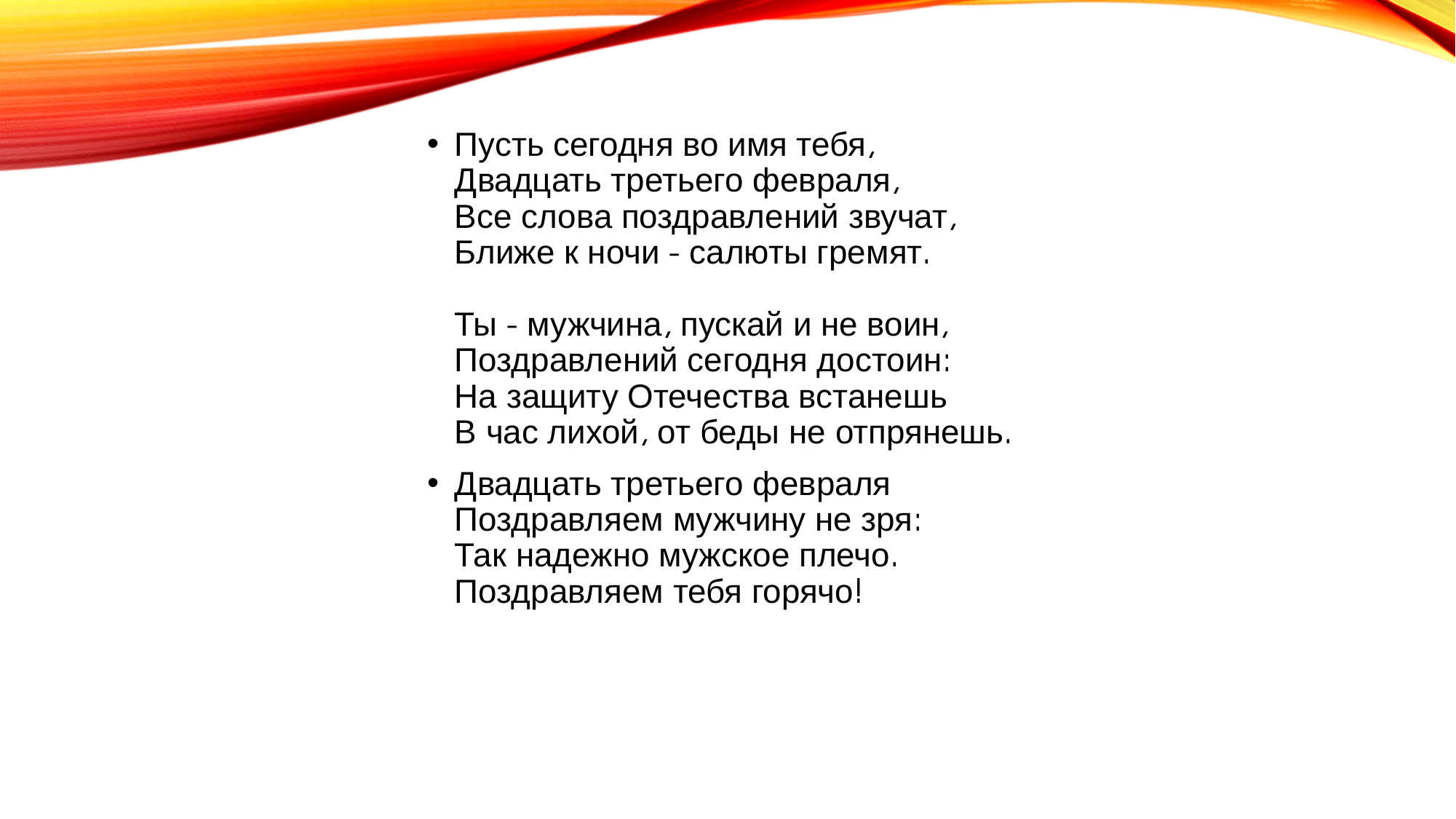

Пусть сегодня во имя тебя,
Двадцать третьего февраля,
Все слова поздравлений звучат,
Ближе к ночи - салюты гремят.
Ты - мужчина, пускай и не воин,
Поздравлений сегодня достоин:
На защиту Отечества встанешь
В час лихой, от беды не отпрянешь.
Двадцать третьего февраля
Поздравляем мужчину не зря:
Так надежно мужское плечо.
Поздравляем тебя горячо!